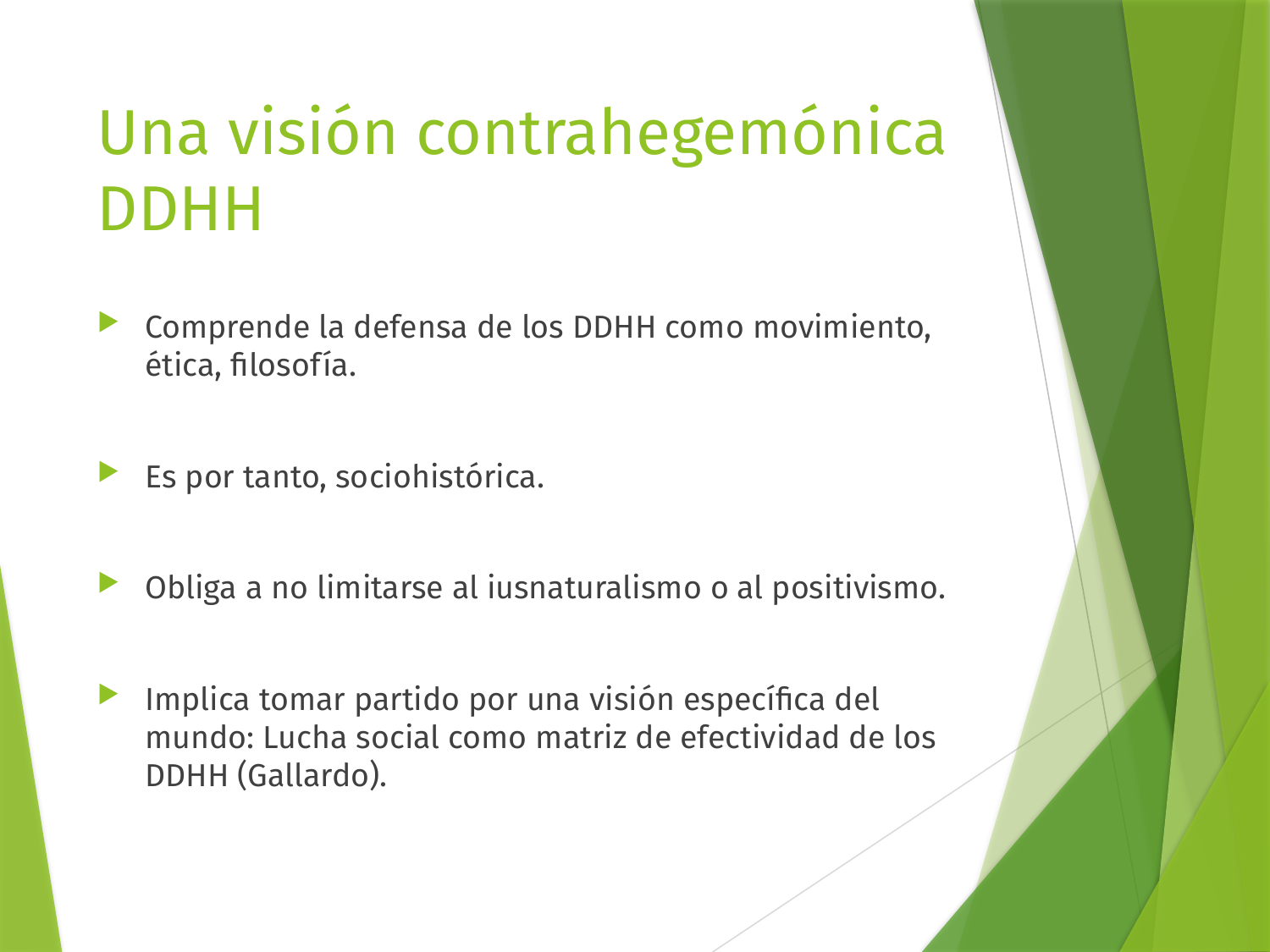

# Una visión contrahegemónica DDHH
Comprende la defensa de los DDHH como movimiento, ética, filosofía.

Es por tanto, sociohistórica.

Obliga a no limitarse al iusnaturalismo o al positivismo.

Implica tomar partido por una visión específica del mundo: Lucha social como matriz de efectividad de los DDHH (Gallardo).